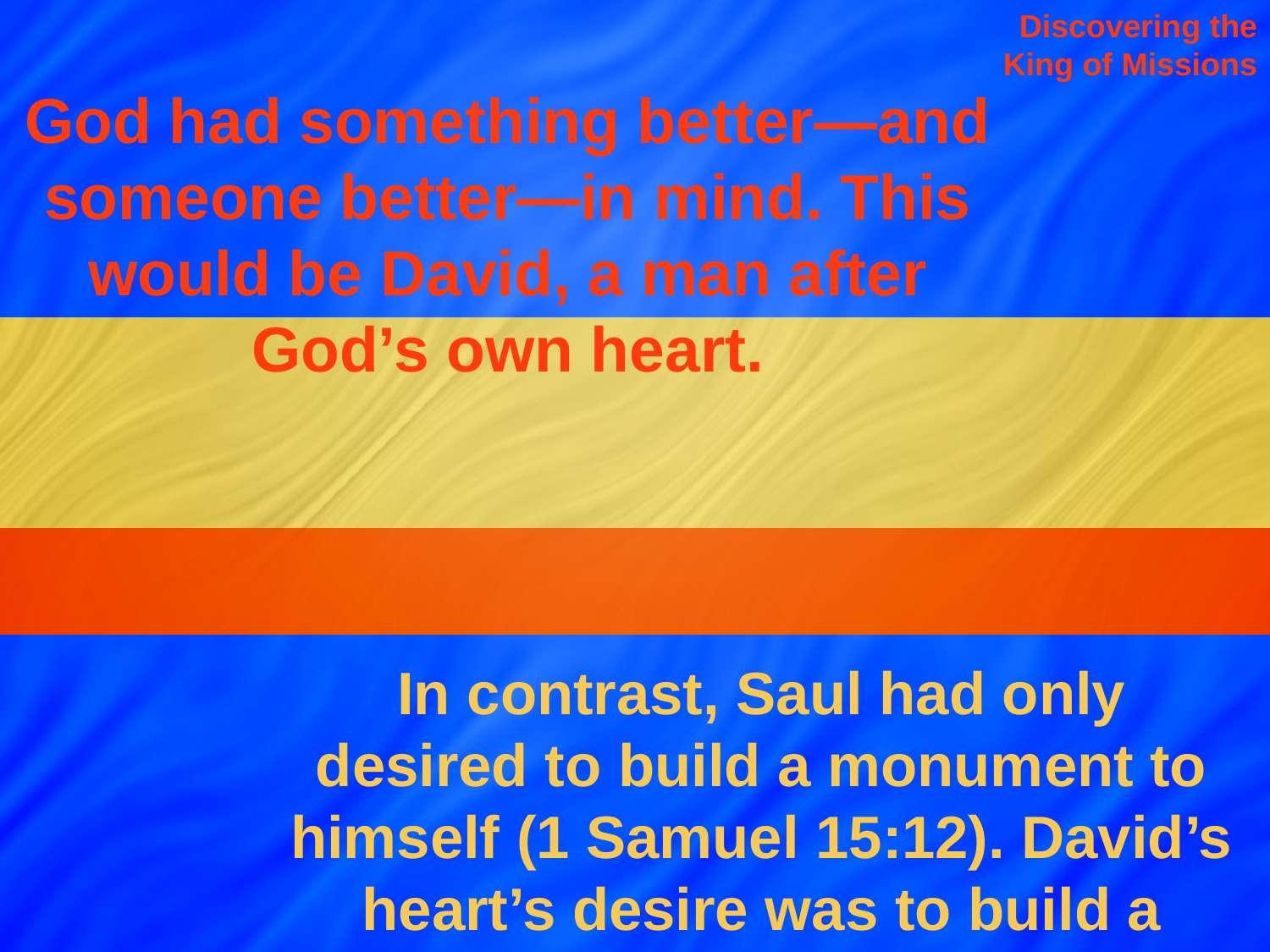

Discovering the King of Missions
God had something better—and someone better—in mind. This would be David, a man after God’s own heart.
In contrast, Saul had only desired to build a monument to himself (1 Samuel 15:12). David’s heart’s desire was to build a house for God (2 Samuel 7:1).